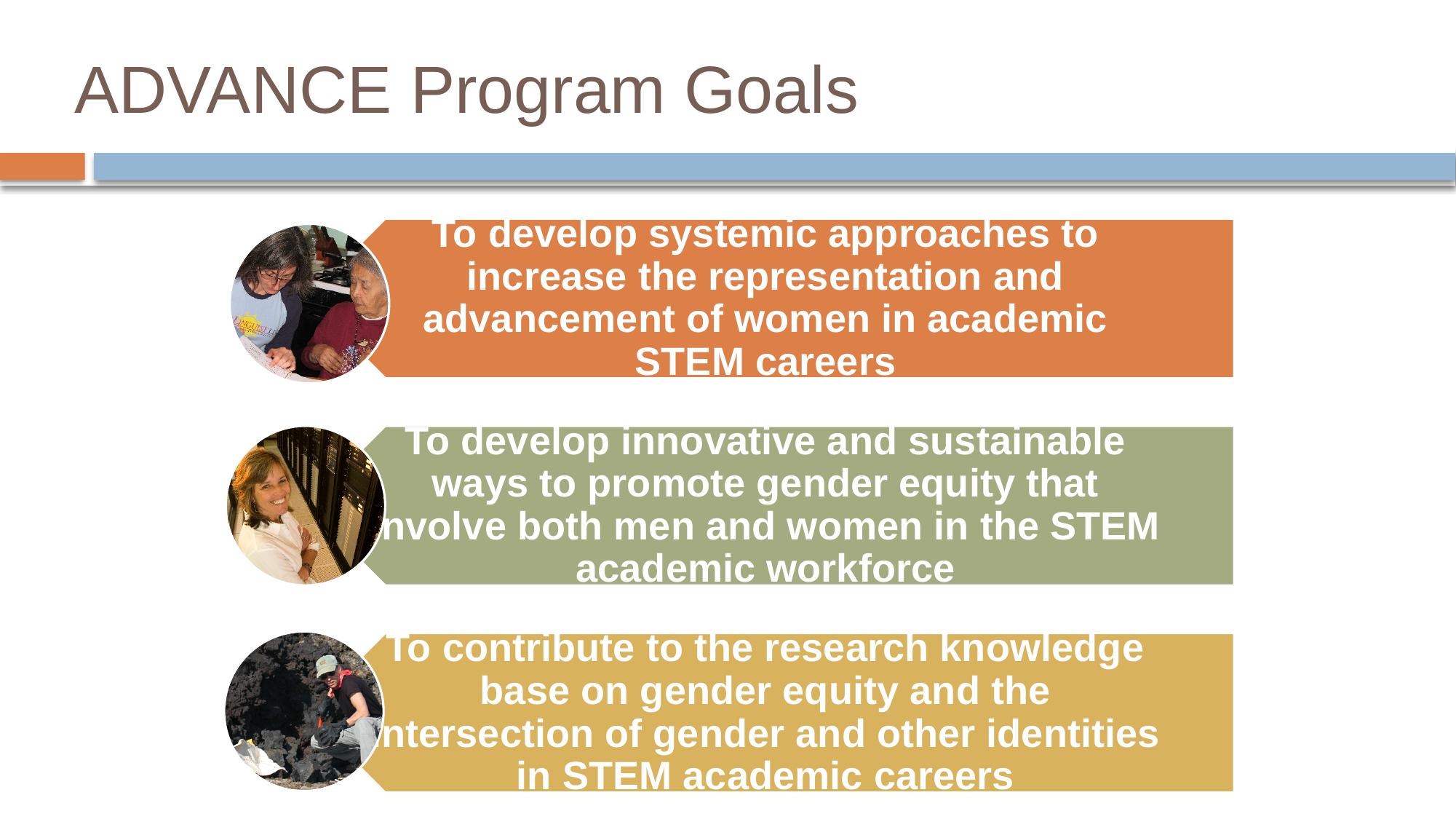

# ADVANCE Program Goals
To develop systemic approaches to increase the representation and advancement of women in academic STEM careers
To develop innovative and sustainable ways to promote gender equity that involve both men and women in the STEM academic workforce
To contribute to the research knowledge base on gender equity and the intersection of gender and other identities in STEM academic careers